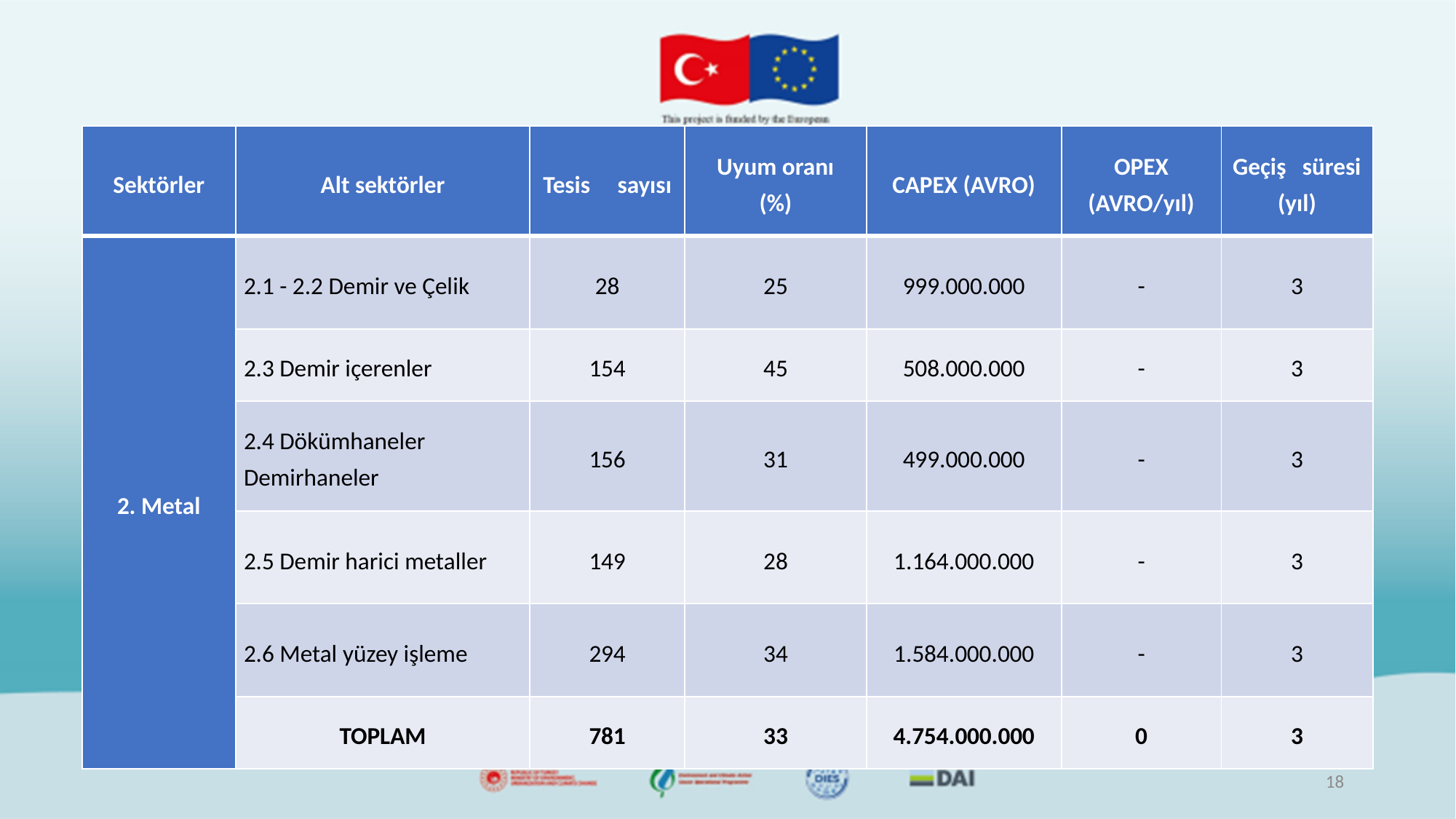

| Sektörler | Alt sektörler | Tesis sayısı | Uyum oranı (%) | CAPEX (AVRO) | OPEX (AVRO/yıl) | Geçiş süresi (yıl) |
| --- | --- | --- | --- | --- | --- | --- |
| 2. Metal | 2.1 - 2.2 Demir ve Çelik | 28 | 25 | 999.000.000 | - | 3 |
|  | 2.3 Demir içerenler | 154 | 45 | 508.000.000 | - | 3 |
|  | 2.4 Dökümhaneler Demirhaneler | 156 | 31 | 499.000.000 | - | 3 |
|  | 2.5 Demir harici metaller | 149 | 28 | 1.164.000.000 | - | 3 |
|  | 2.6 Metal yüzey işleme | 294 | 34 | 1.584.000.000 | - | 3 |
|  | TOPLAM | 781 | 33 | 4.754.000.000 | 0 | 3 |
18